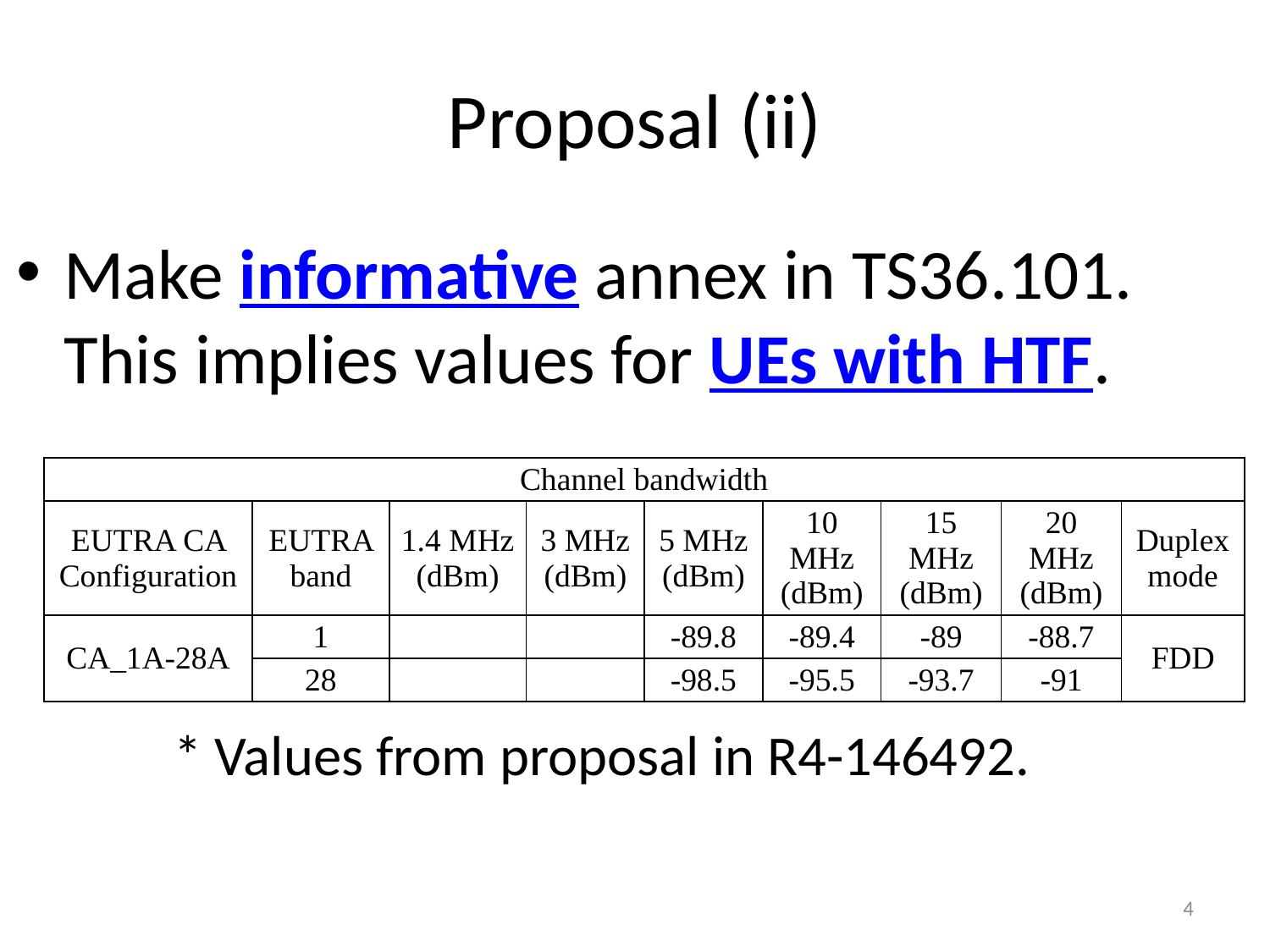

# Proposal (ii)
Make informative annex in TS36.101.  This implies values for UEs with HTF.
| Channel bandwidth |  |  |  |  |  |  |  |  |
| --- | --- | --- | --- | --- | --- | --- | --- | --- |
| EUTRA CA Configuration | EUTRA band | 1.4 MHz (dBm) | 3 MHz (dBm) | 5 MHz (dBm) | 10 MHz (dBm) | 15 MHz (dBm) | 20 MHz (dBm) | Duplex mode |
| CA\_1A-28A | 1 |  |  | -89.8 | -89.4 | -89 | -88.7 | FDD |
|  | 28 |  |  | -98.5 | -95.5 | -93.7 | -91 |  |
* Values from proposal in R4-146492.
4